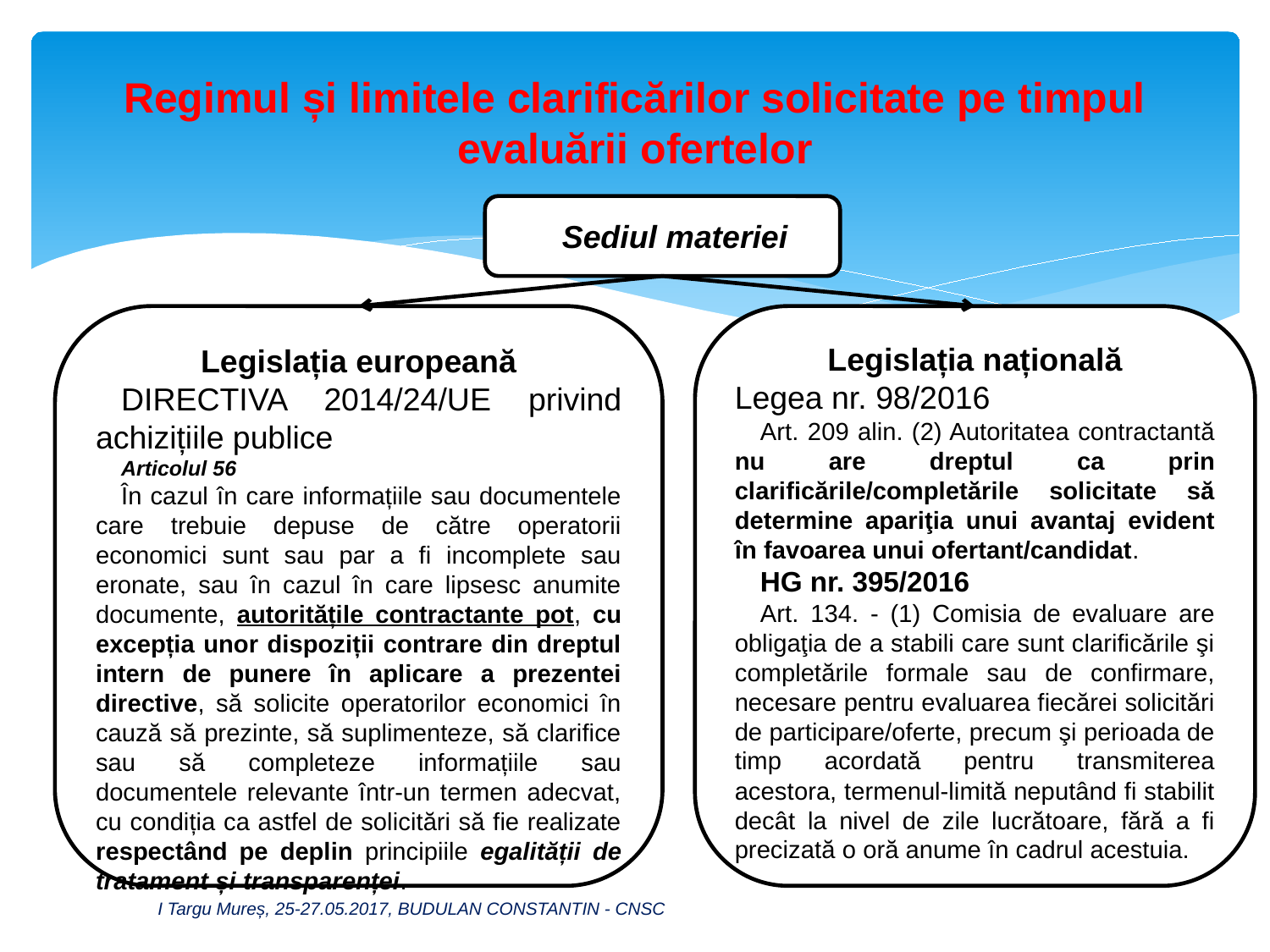

# Regimul și limitele clarificărilor solicitate pe timpul evaluării ofertelor
Sediul materiei
Legislația europeană
DIRECTIVA 2014/24/UE privind achizițiile publice
Articolul 56
În cazul în care informațiile sau documentele care trebuie depuse de către operatorii economici sunt sau par a fi incomplete sau eronate, sau în cazul în care lipsesc anumite documente, autoritățile contractante pot, cu excepția unor dispoziții contrare din dreptul intern de punere în aplicare a prezentei directive, să solicite operatorilor economici în cauză să prezinte, să suplimenteze, să clarifice sau să completeze informațiile sau documentele relevante într-un termen adecvat, cu condiția ca astfel de solicitări să fie realizate respectând pe deplin principiile egalității de tratament și transparenței.
Legislația națională
Legea nr. 98/2016
Art. 209 alin. (2) Autoritatea contractantă nu are dreptul ca prin clarificările/completările solicitate să determine apariţia unui avantaj evident în favoarea unui ofertant/candidat.
HG nr. 395/2016
Art. 134. - (1) Comisia de evaluare are obligaţia de a stabili care sunt clarificările şi completările formale sau de confirmare, necesare pentru evaluarea fiecărei solicitări de participare/oferte, precum şi perioada de timp acordată pentru transmiterea acestora, termenul-limită neputând fi stabilit decât la nivel de zile lucrătoare, fără a fi precizată o oră anume în cadrul acestuia.
I Targu Mureș, 25-27.05.2017, BUDULAN CONSTANTIN - CNSC